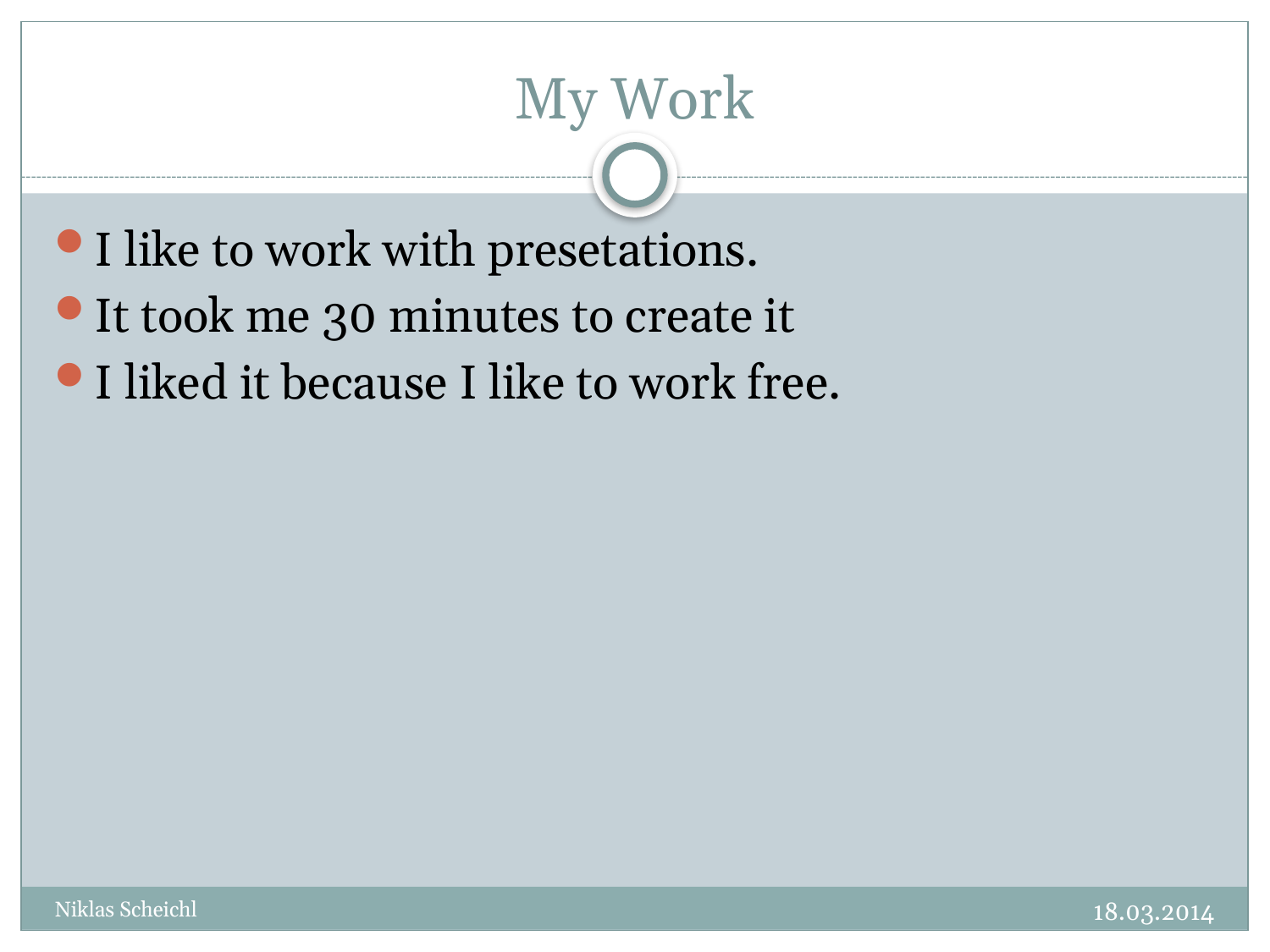

# My Work
I like to work with presetations.
It took me 30 minutes to create it
I liked it because I like to work free.

18.03.2014
Niklas Scheichl